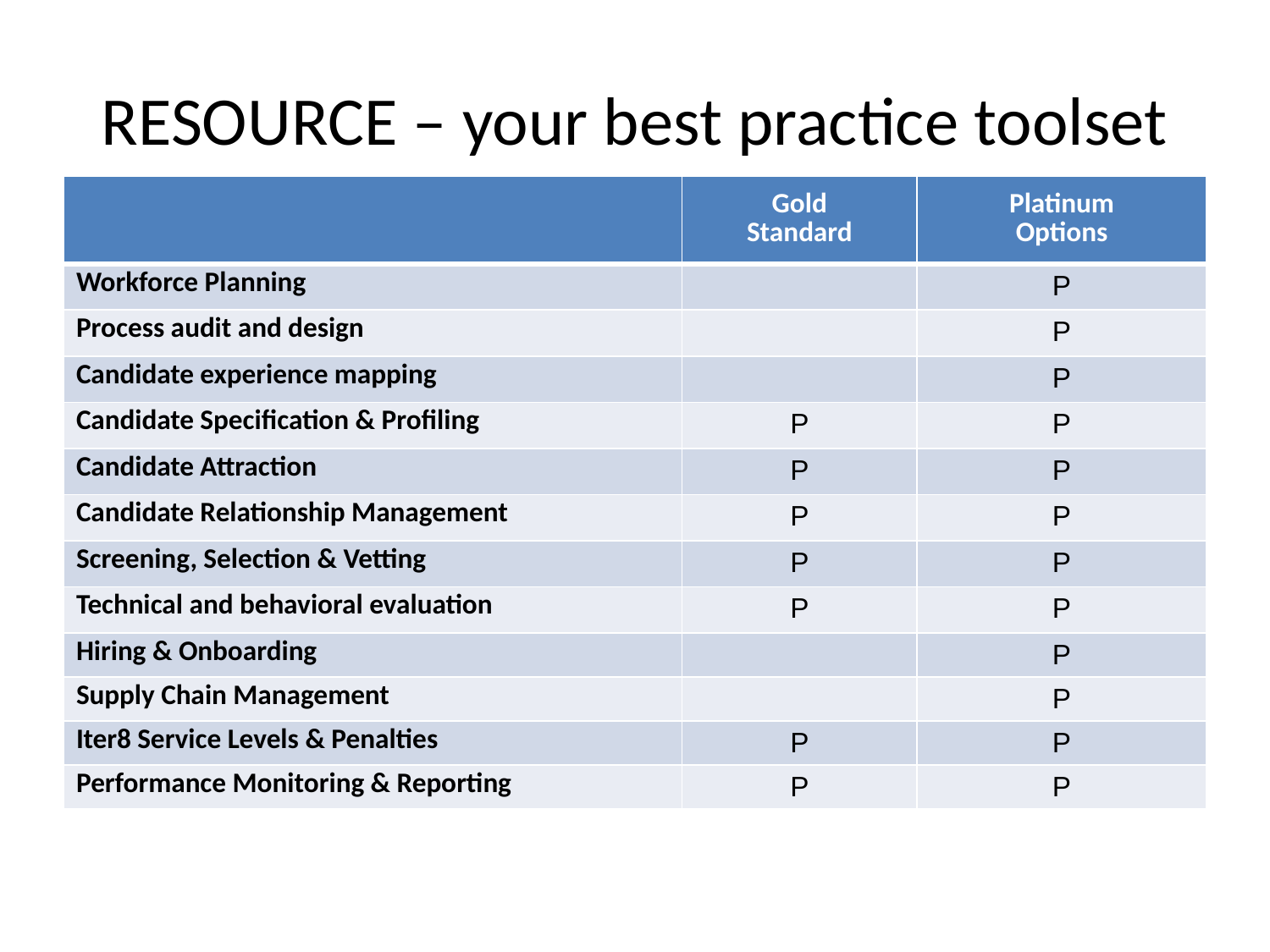

# RESOURCE – your best practice toolset
|  | Gold Standard | Platinum Options |
| --- | --- | --- |
| Workforce Planning |  | P |
| Process audit and design |  | P |
| Candidate experience mapping |  | P |
| Candidate Specification & Profiling | P | P |
| Candidate Attraction | P | P |
| Candidate Relationship Management | P | P |
| Screening, Selection & Vetting | P | P |
| Technical and behavioral evaluation | P | P |
| Hiring & Onboarding |  | P |
| Supply Chain Management |  | P |
| Iter8 Service Levels & Penalties | P | P |
| Performance Monitoring & Reporting | P | P |